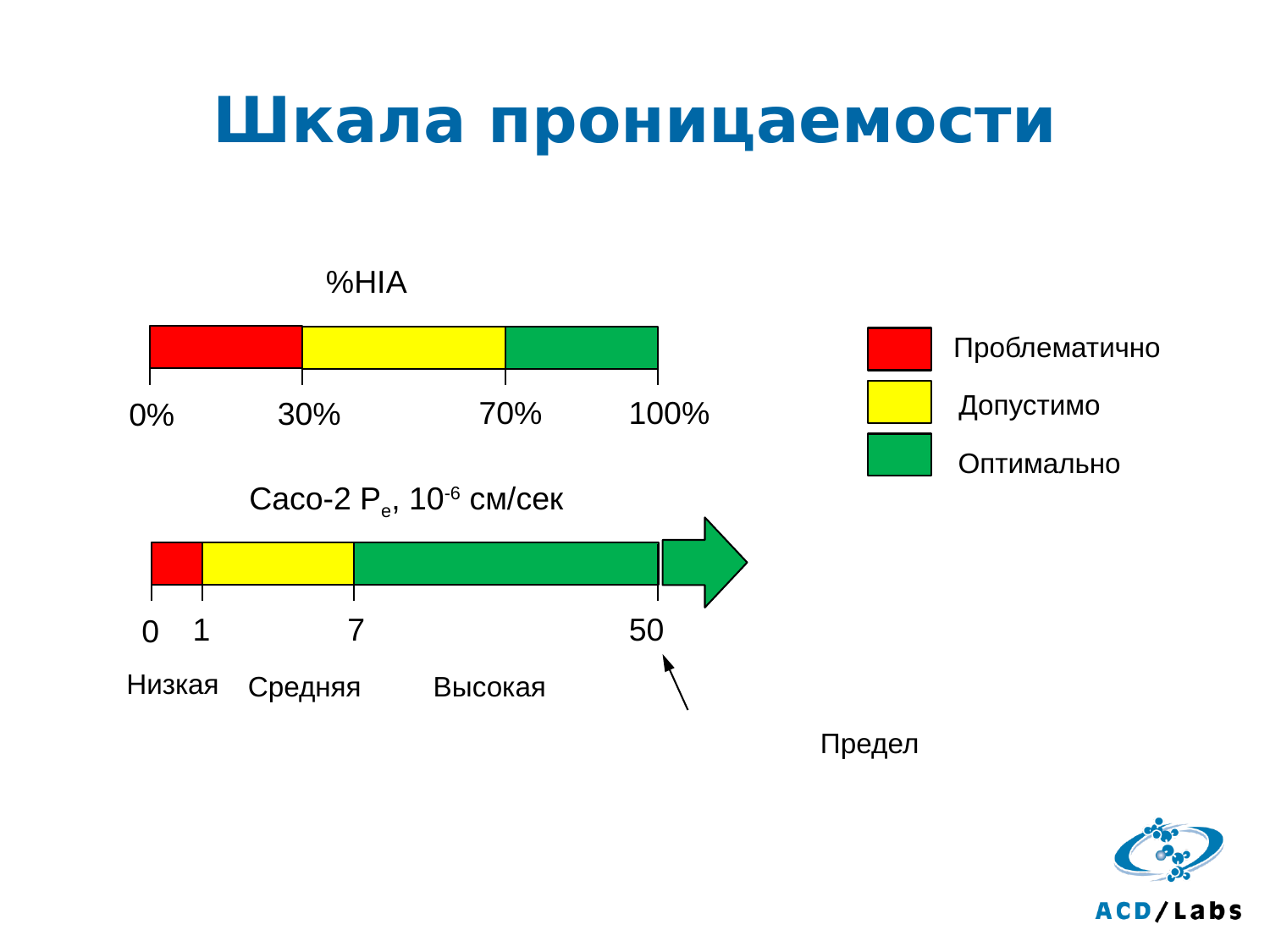

# Шкала проницаемости
%HIA
Проблематично

Допустимо
70%
100%
30%
0%

Оптимально
Caco-2 Pe, 10-6 см/сек

7
50
1
0
Низкая
Средняя
Высокая
Предел